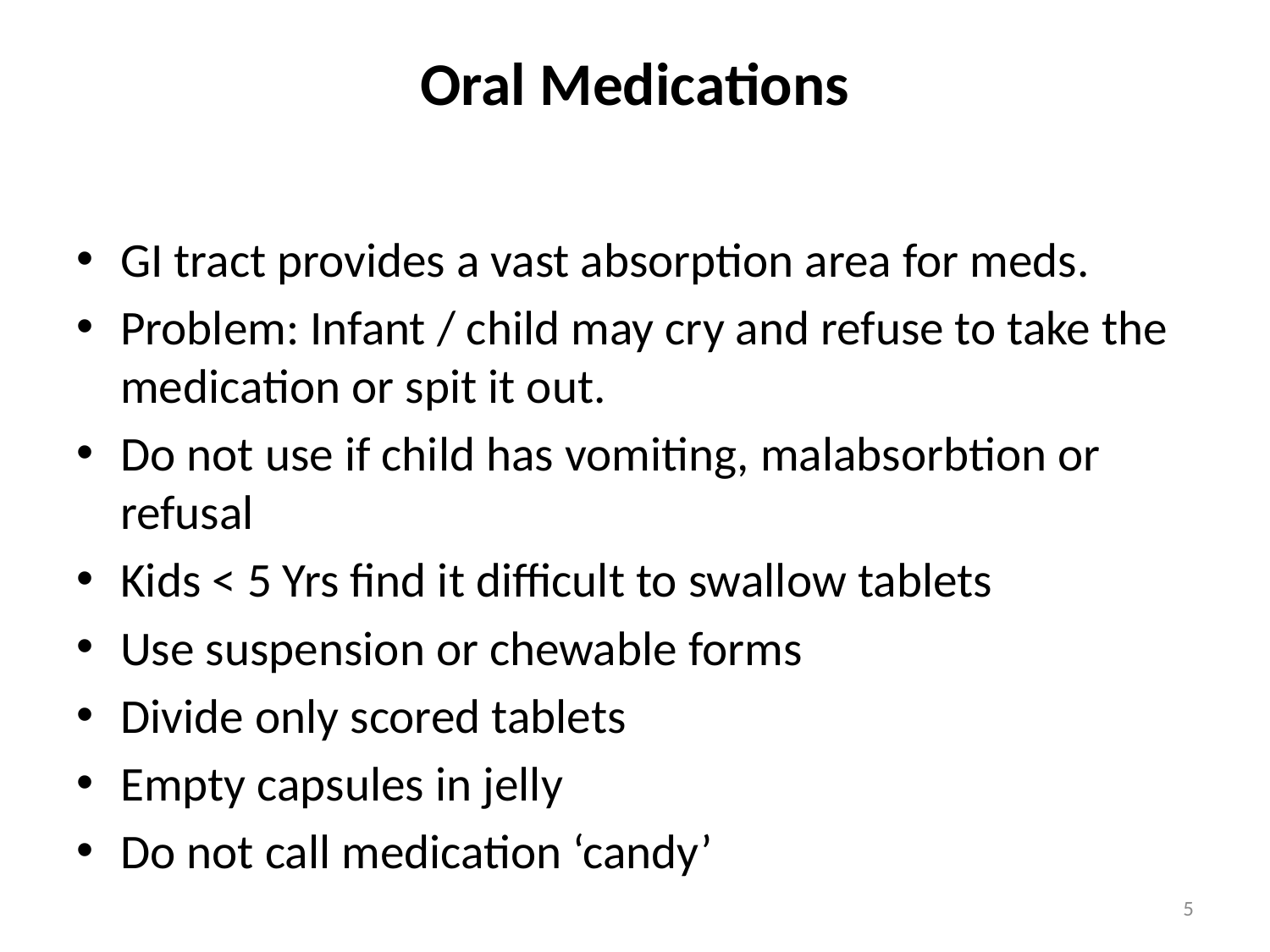

# Oral Medications
GI tract provides a vast absorption area for meds.
Problem: Infant / child may cry and refuse to take the medication or spit it out.
Do not use if child has vomiting, malabsorbtion or refusal
Kids < 5 Yrs find it difficult to swallow tablets
Use suspension or chewable forms
Divide only scored tablets
Empty capsules in jelly
Do not call medication ‘candy’

5